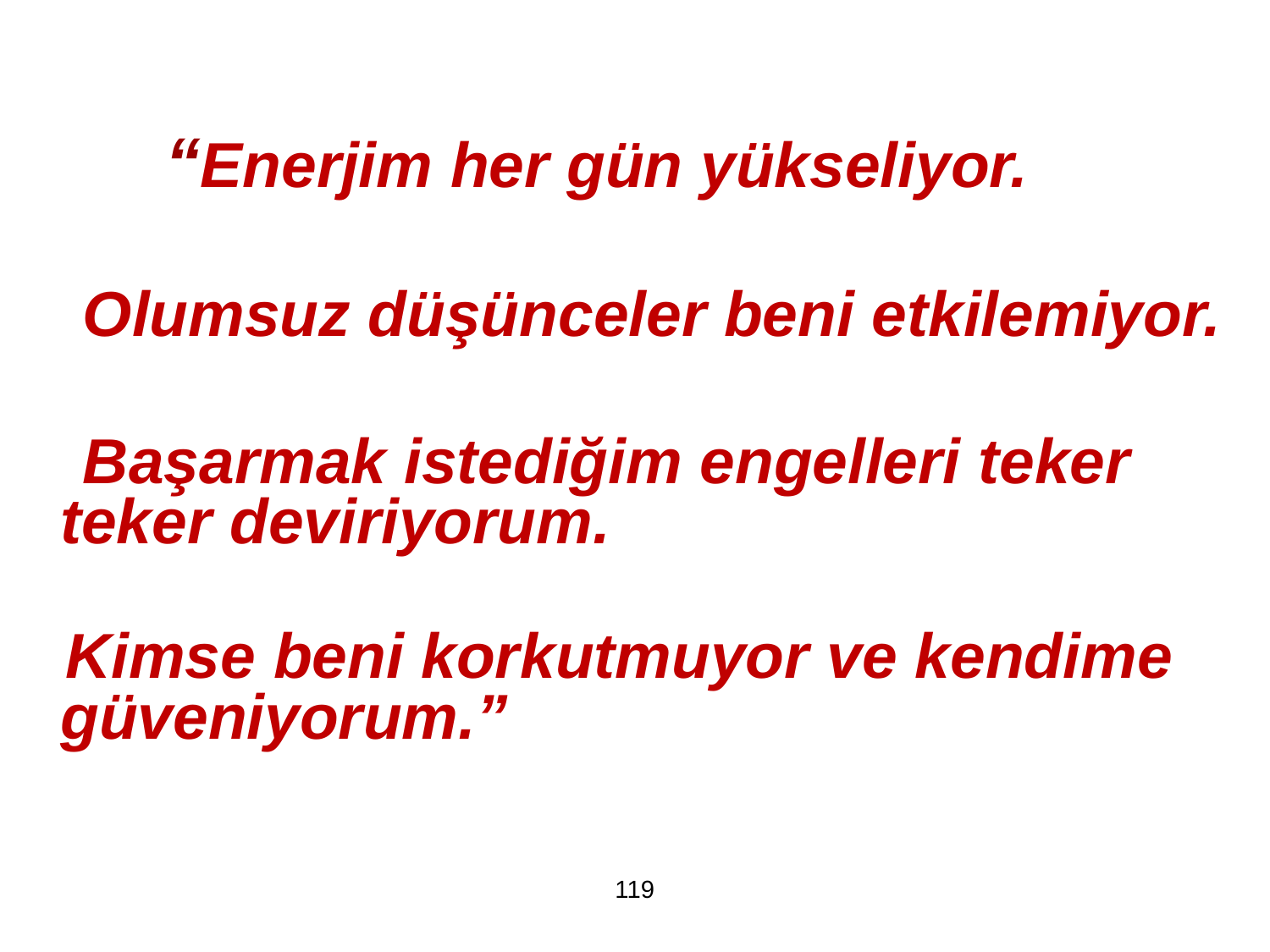

“Enerjim her gün yükseliyor.

    Olumsuz düşünceler beni etkilemiyor.

    Başarmak istediğim engelleri teker teker deviriyorum.
   Kimse beni korkutmuyor ve kendime güveniyorum.”
119